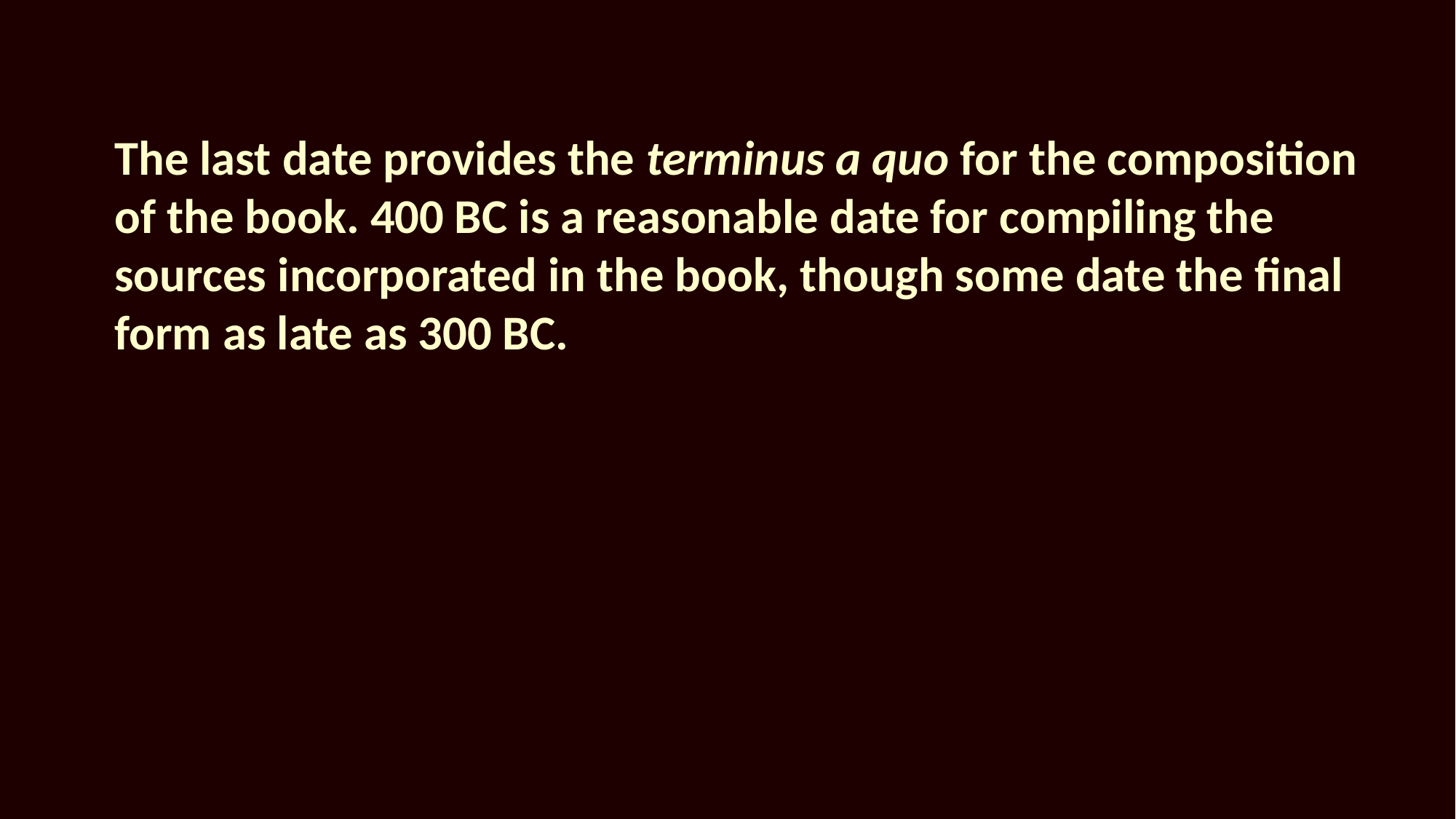

The last date provides the terminus a quo for the composition of the book. 400 BC is a reasonable date for compiling the sources incorporated in the book, though some date the final form as late as 300 BC.